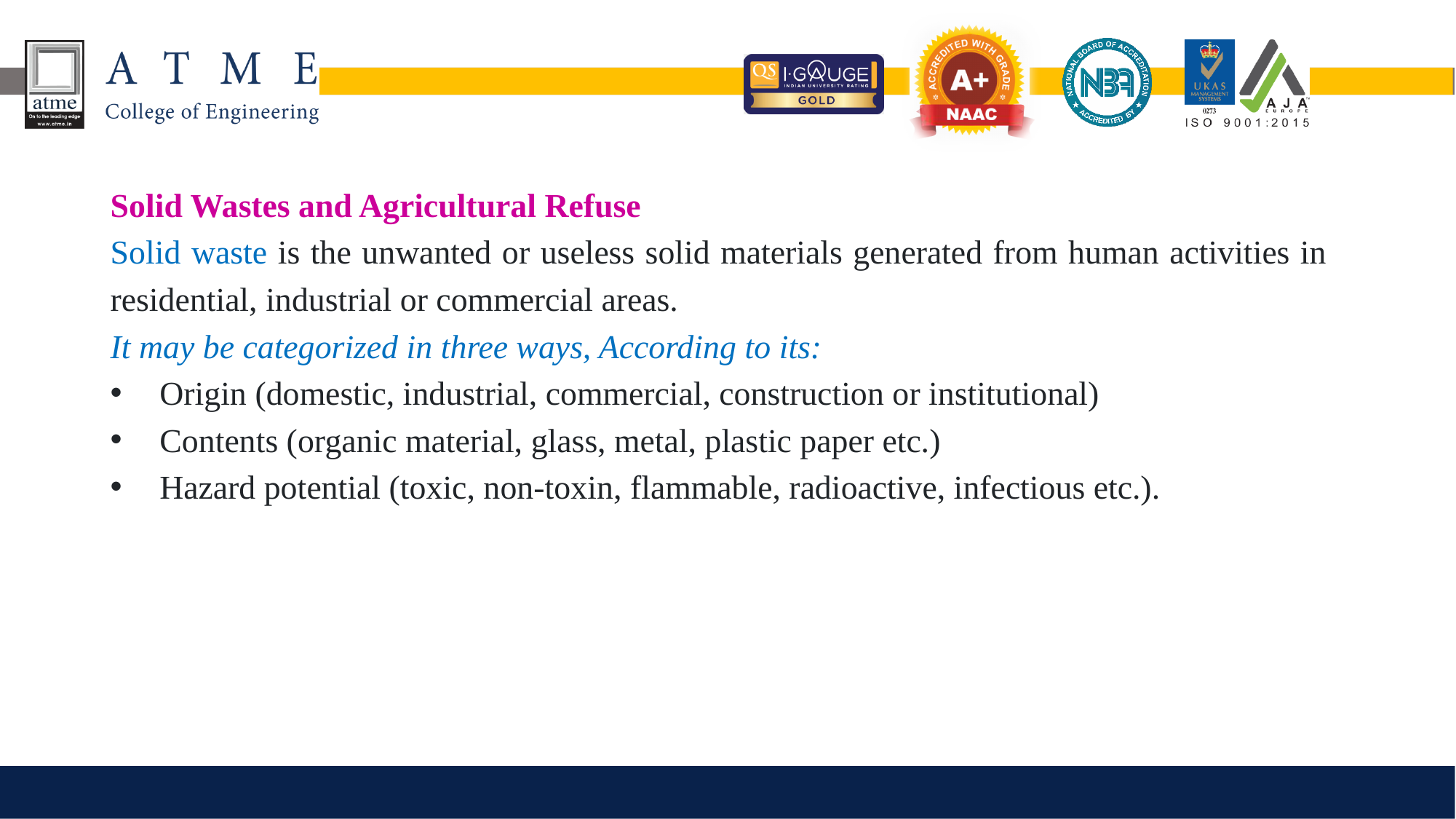

Solid Wastes and Agricultural Refuse
Solid waste is the unwanted or useless solid materials generated from human activities in residential, industrial or commercial areas.
It may be categorized in three ways, According to its:
 Origin (domestic, industrial, commercial, construction or institutional)
 Contents (organic material, glass, metal, plastic paper etc.)
 Hazard potential (toxic, non-toxin, flammable, radioactive, infectious etc.).